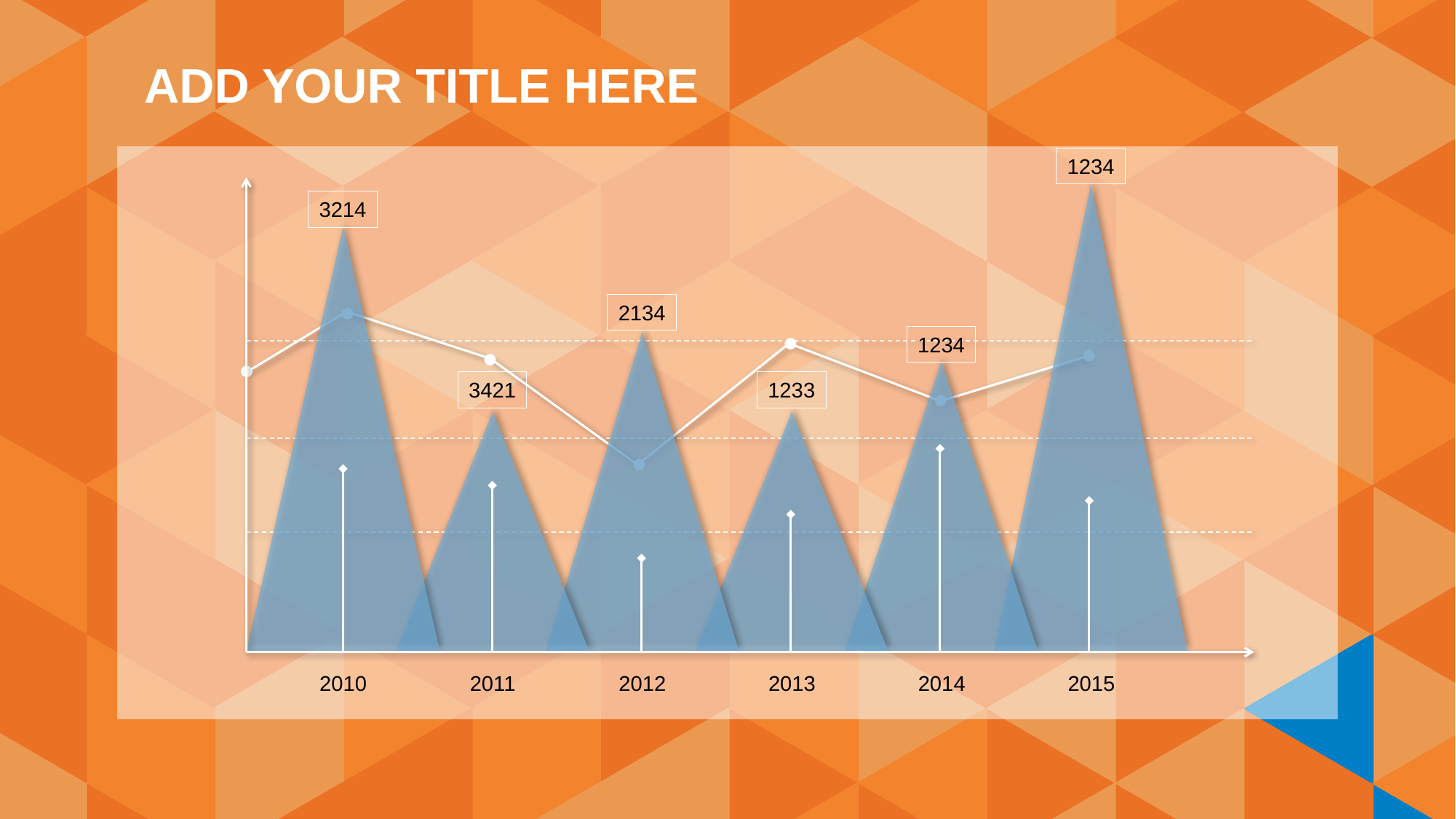

ADD YOUR TITLE HERE

1234

3214

2134

1234

3421
1233

2015
2010
2011
2012
2013
2014